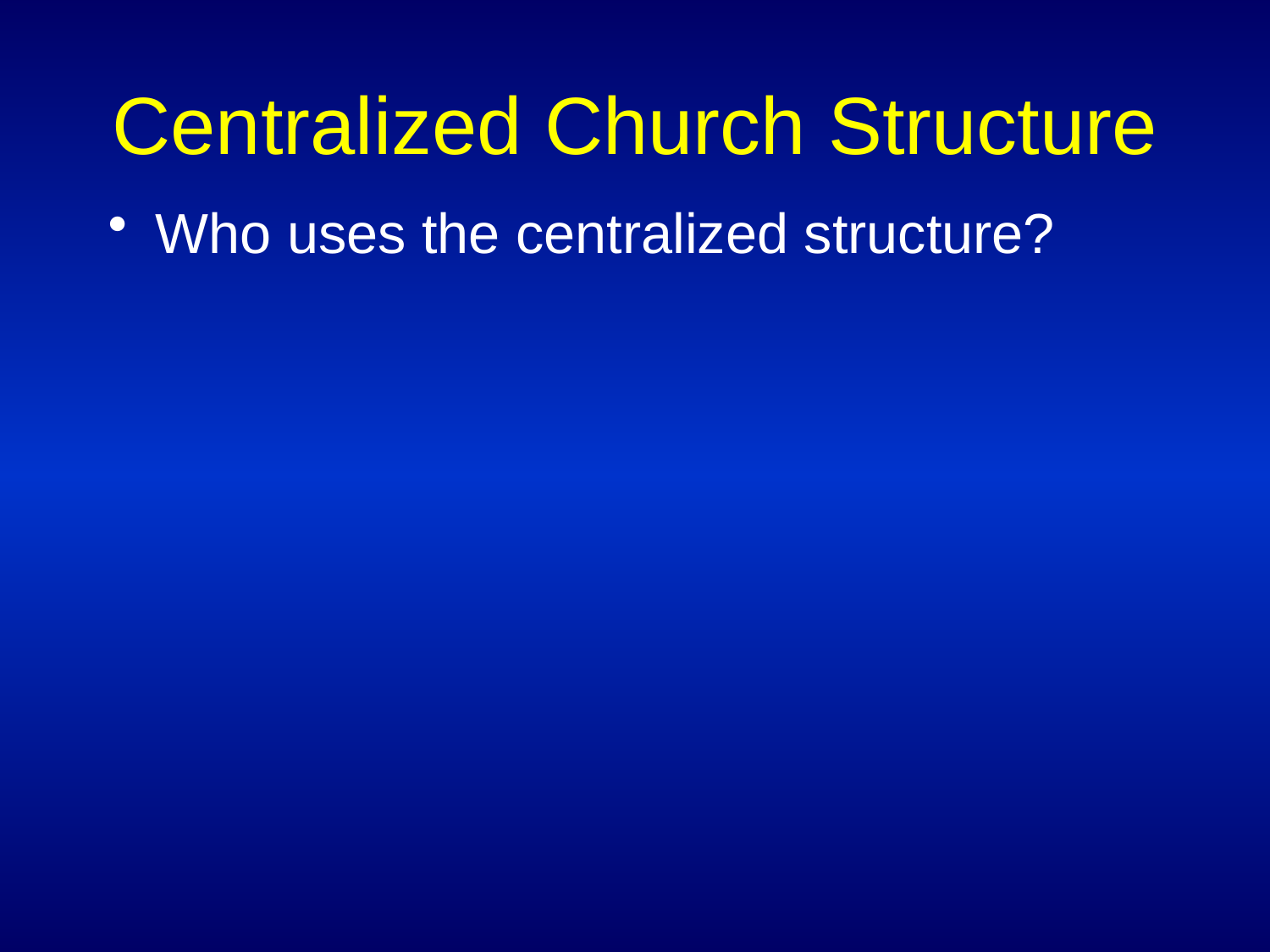

# Centralized Church Structure
Who uses the centralized structure?